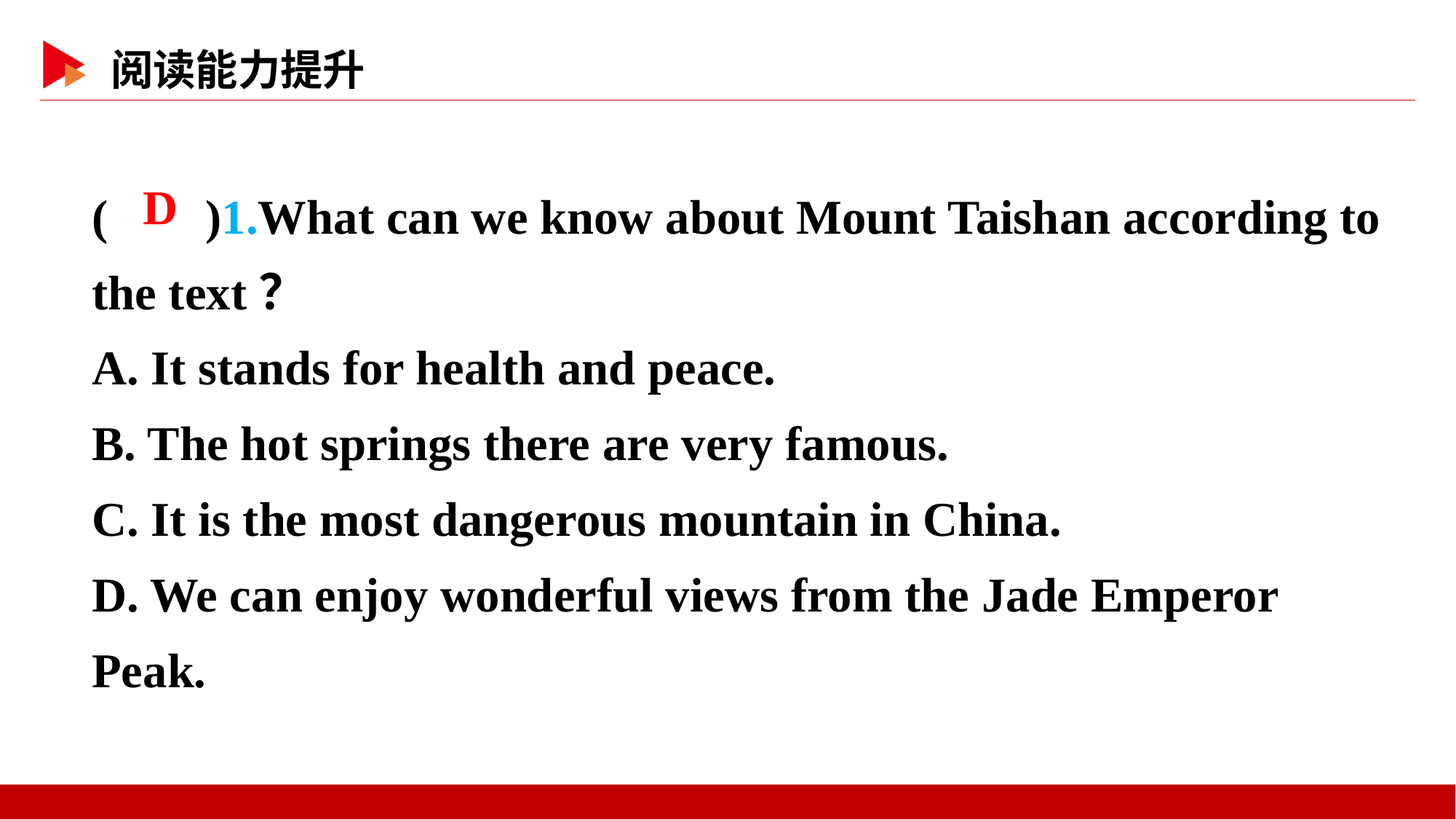

(        )1.What can we know about Mount Taishan according to the text？
A. It stands for health and peace.
B. The hot springs there are very famous.
C. It is the most dangerous mountain in China.
D. We can enjoy wonderful views from the Jade Emperor Peak.
   D